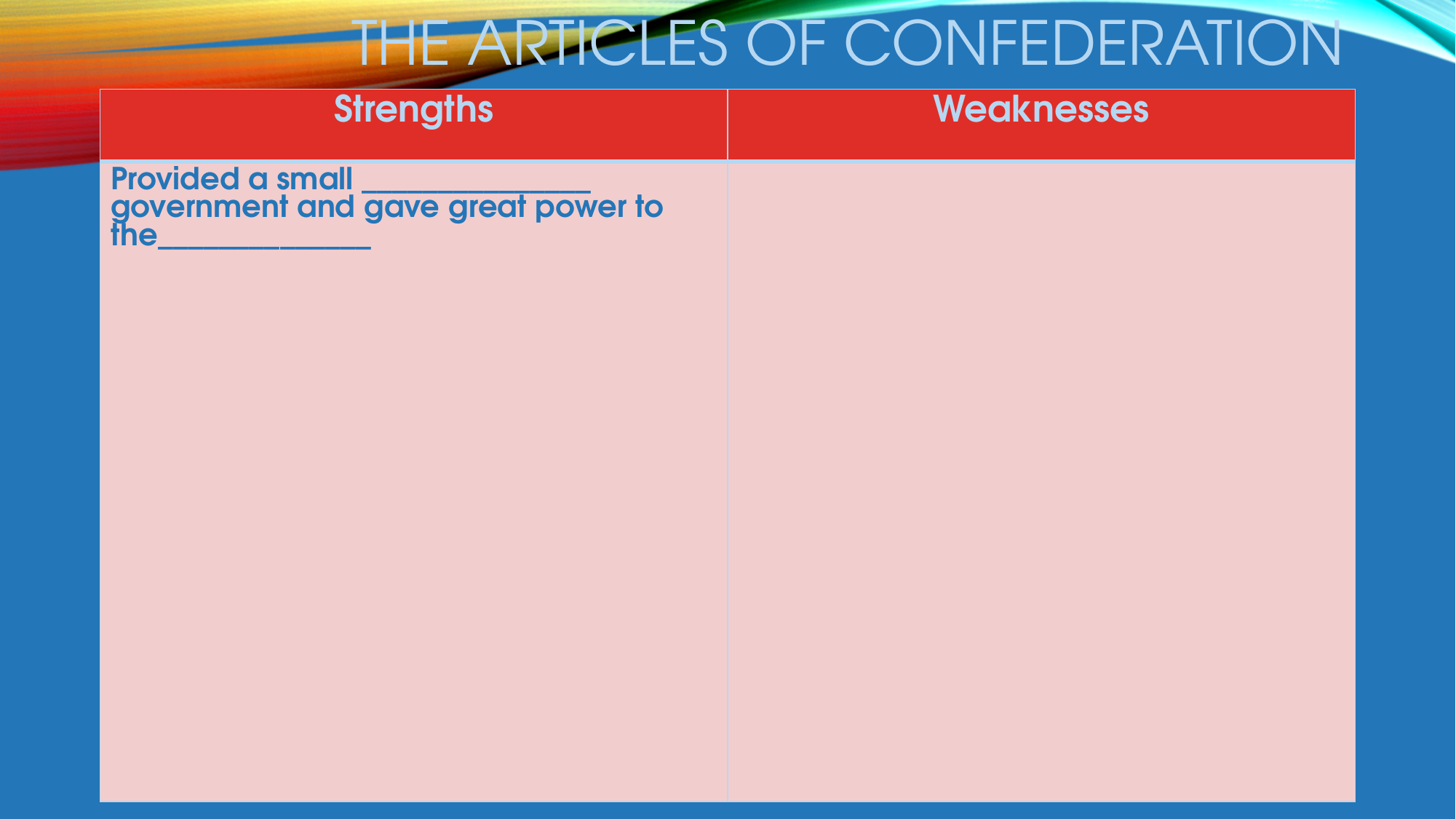

# The Articles of Confederation
| Strengths | Weaknesses |
| --- | --- |
| Provided a small \_\_\_\_\_\_\_\_\_\_\_\_\_\_\_ government and gave great power to the\_\_\_\_\_\_\_\_\_\_\_\_\_\_ |  |